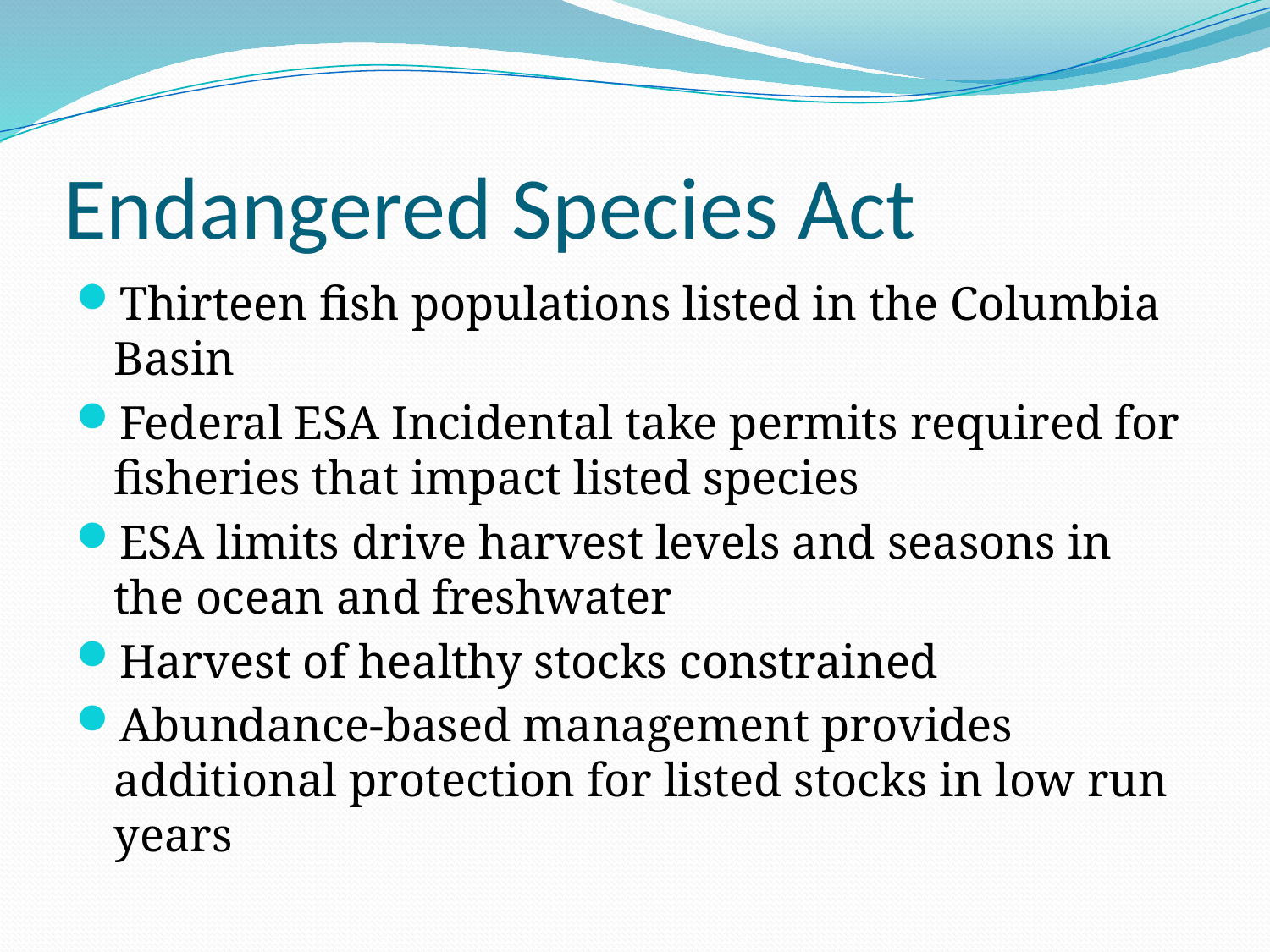

# Endangered Species Act
Thirteen fish populations listed in the Columbia Basin
Federal ESA Incidental take permits required for fisheries that impact listed species
ESA limits drive harvest levels and seasons in the ocean and freshwater
Harvest of healthy stocks constrained
Abundance-based management provides additional protection for listed stocks in low run years